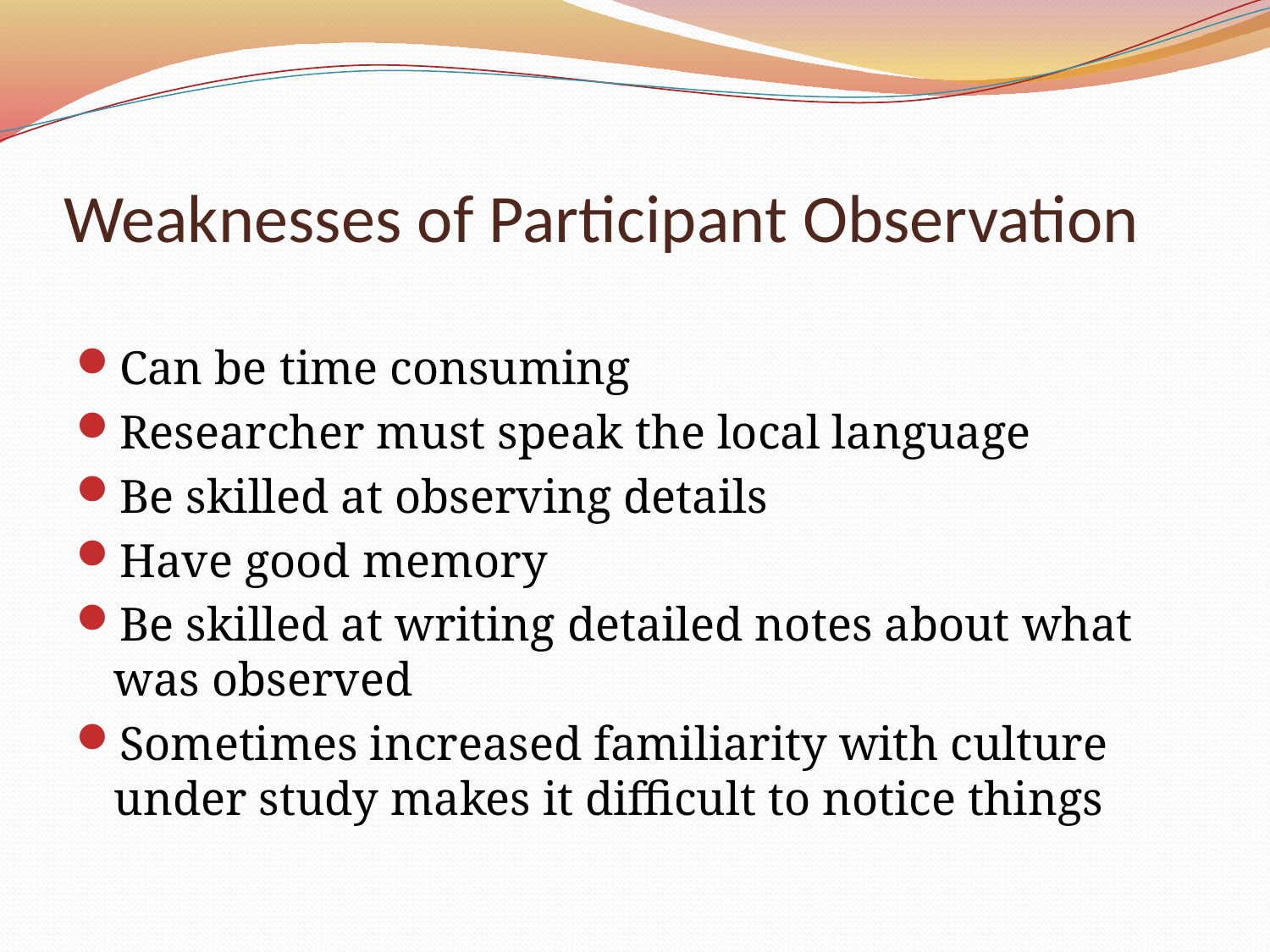

# Weaknesses of Participant Observation

Can be time consuming
Researcher must speak the local language
Be skilled at observing details
Have good memory
Be skilled at writing detailed notes about what was observed
Sometimes increased familiarity with culture under study makes it difficult to notice things